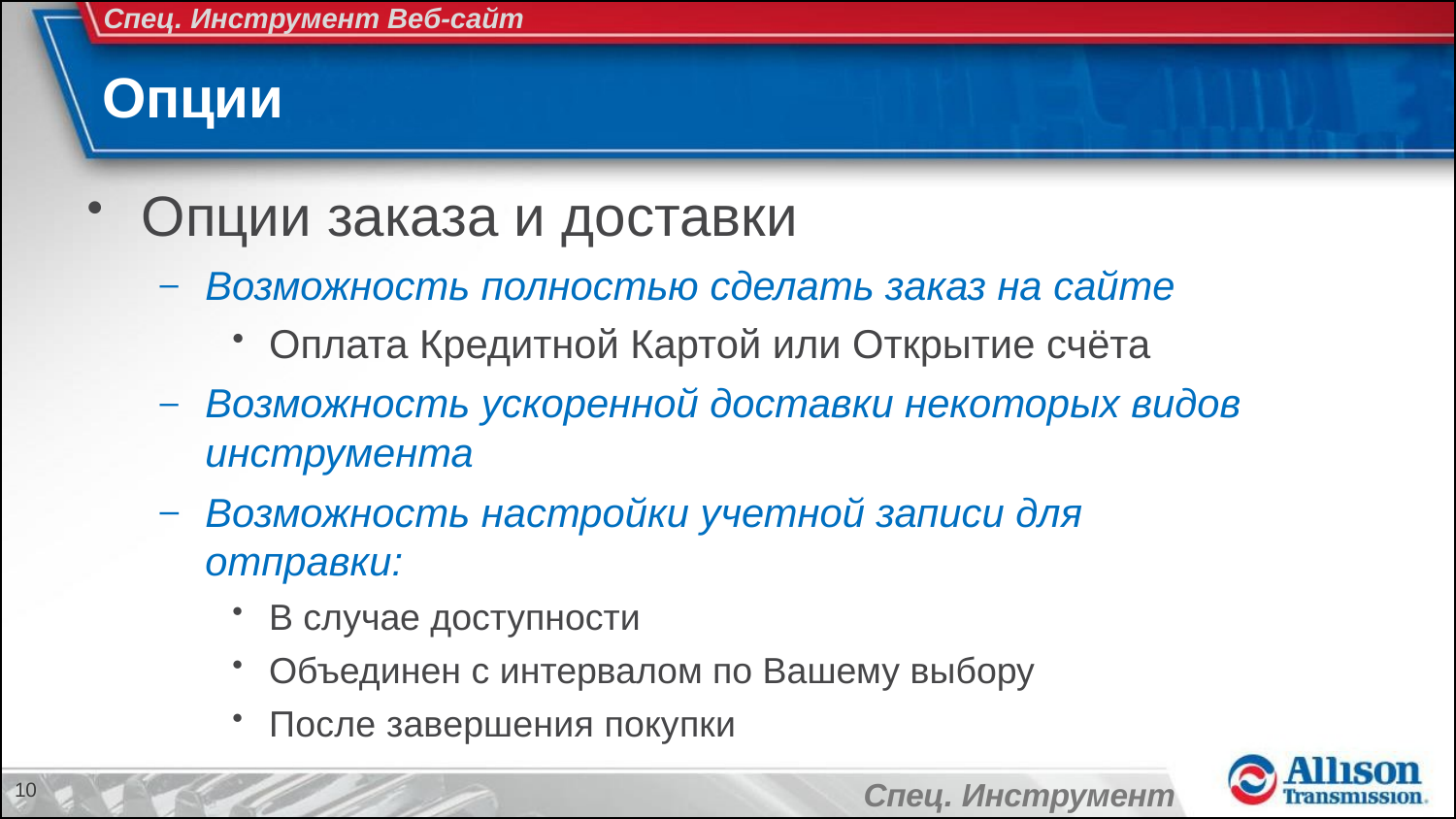

Спец. Инструмент Веб-сайт
# Опции
Опции заказа и доставки
Возможность полностью сделать заказ на сайте
Оплата Кредитной Картой или Открытие счёта
Возможность ускоренной доставки некоторых видов инструмента
Возможность настройки учетной записи для отправки:
В случае доступности
Объединен с интервалом по Вашему выбору
После завершения покупки

10
Спец. Инструмент